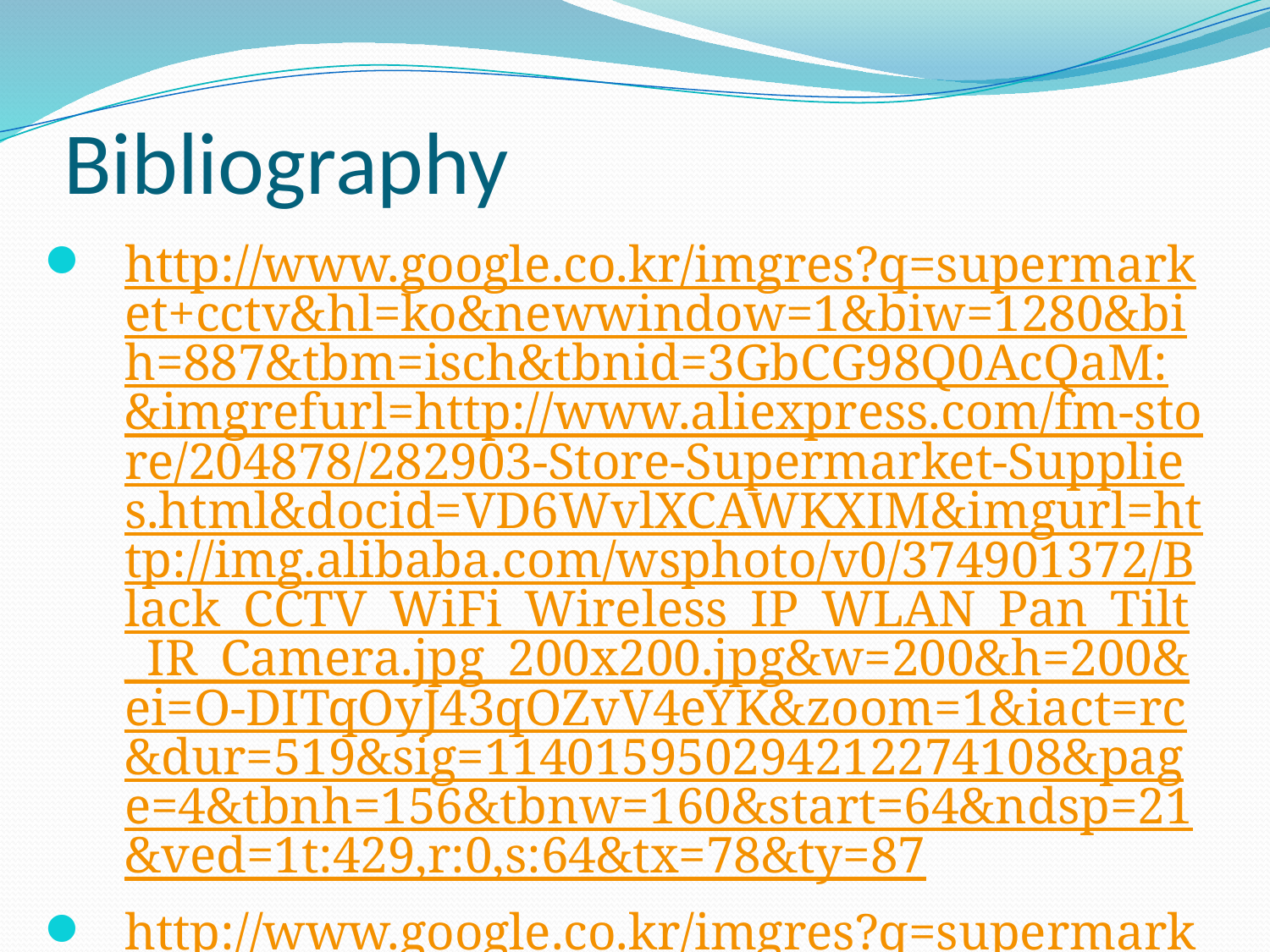

# Bibliography
http://www.google.co.kr/imgres?q=supermarket+cctv&hl=ko&newwindow=1&biw=1280&bih=887&tbm=isch&tbnid=3GbCG98Q0AcQaM:&imgrefurl=http://www.aliexpress.com/fm-store/204878/282903-Store-Supermarket-Supplies.html&docid=VD6WvlXCAWKXIM&imgurl=http://img.alibaba.com/wsphoto/v0/374901372/Black_CCTV_WiFi_Wireless_IP_WLAN_Pan_Tilt_IR_Camera.jpg_200x200.jpg&w=200&h=200&ei=O-DITqOyJ43qOZvV4eYK&zoom=1&iact=rc&dur=519&sig=114015950294212274108&page=4&tbnh=156&tbnw=160&start=64&ndsp=21&ved=1t:429,r:0,s:64&tx=78&ty=87
http://www.google.co.kr/imgres?q=supermarket+At+the+Checkout+counter&hl=ko&newwindow=1&biw=1280&bih=844&tbm=isch&tbnid=IgxN2XR535DFPM:&imgrefurl=http://www.shopequip.co.uk/cat.asp%3Fpageid%3D62%26subid%3D244&docid=9aFxhZkHKFo0eM&imgurl=http://www.shopequip.co.uk/admin/uploads/motorised_checkout_counters.jpg&w=470&h=300&ei=0eDITsT9McfqObzqqOcC&zoom=1&iact=hc&vpx=187&vpy=172&dur=355&hovh=156&hovw=219&tx=157&ty=89&sig=114015950294212274108&page=1&tbnh=149&tbnw=199&start=0&ndsp=20&ved=1t:429,r:0,s:0
http://www.google.co.kr/imgres?q=cart&hl=ko&newwindow=1&biw=1280&bih=844&tbm=isch&tbnid=dF1WyRgZrnmV9M:&imgrefurl=http://sellfiles.org/posts/shopping-cart-for-digital-downloads/&docid=LoFrCEtJ01HckM&imgurl=http://sellfiles.org/wp-content/uploads/2010/09/shopping-cart.jpg&w=500&h=500&ei=qOHITtaDE9CUOpCdydUP&zoom=1&iact=rc&dur=311&sig=114015950294212274108&page=1&tbnh=128&tbnw=128&start=0&ndsp=22&ved=1t:429,r:2,s:0&tx=18&ty=77
http://www.google.co.kr/imgres?q=supermarket+Check+inventory&hl=ko&newwindow=1&biw=1280&bih=887&tbm=isch&tbnid=XyHsl1fm40IGEM:&imgrefurl=http://www.qrbiz.com/buy_supermarket-check-out-computer&docid=ZzMsK9qvWNDIZM&imgurl=http://i01.i.aliimg.com/photo/v0/363849663/Symbol_LS2208AP_supermarket_barcode_scanner.jpg&w=250&h=212&ei=KOLITvPkD8SWOp_znOEP&zoom=1&iact=hc&vpx=447&vpy=343&dur=69&hovh=169&hovw=200&tx=110&ty=77&sig=114015950294212274108&page=1&tbnh=157&tbnw=185&start=0&ndsp=21&ved=1t:429,r:6,s:0
http://www.google.co.kr/imgres?q=supermarket+Take+stock&hl=ko&newwindow=1&biw=1280&bih=844&tbm=isch&tbnid=d_ahwRx-o-ZorM:&imgrefurl=http://disgruntledfilmschoolgrad.blogspot.com/2011_01_01_archive.html&